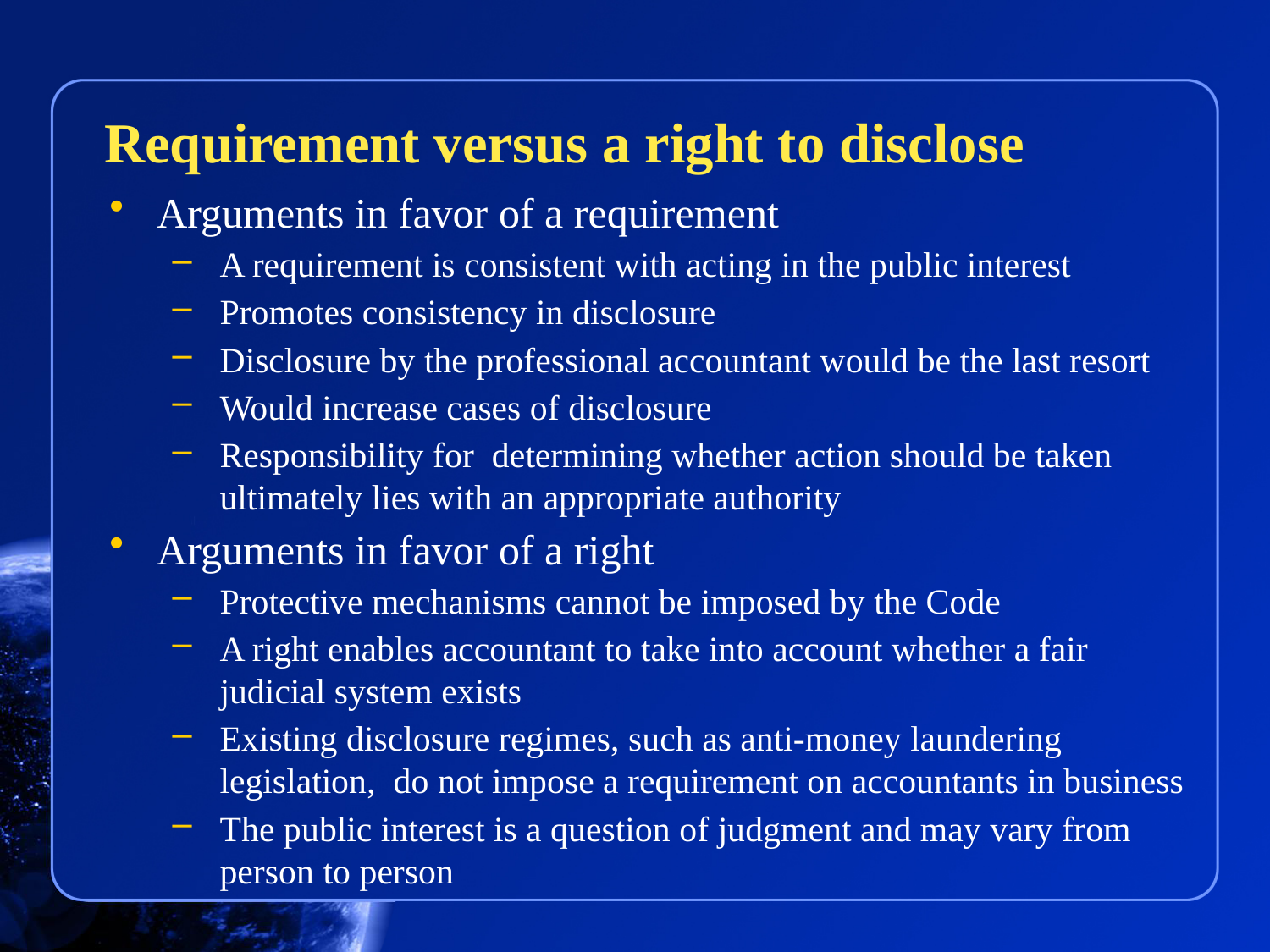

Requirement versus a right to disclose
Arguments in favor of a requirement
A requirement is consistent with acting in the public interest
Promotes consistency in disclosure
Disclosure by the professional accountant would be the last resort
Would increase cases of disclosure
Responsibility for  determining whether action should be taken ultimately lies with an appropriate authority
Arguments in favor of a right
Protective mechanisms cannot be imposed by the Code
A right enables accountant to take into account whether a fair judicial system exists
Existing disclosure regimes, such as anti-money laundering legislation,  do not impose a requirement on accountants in business
The public interest is a question of judgment and may vary from person to person